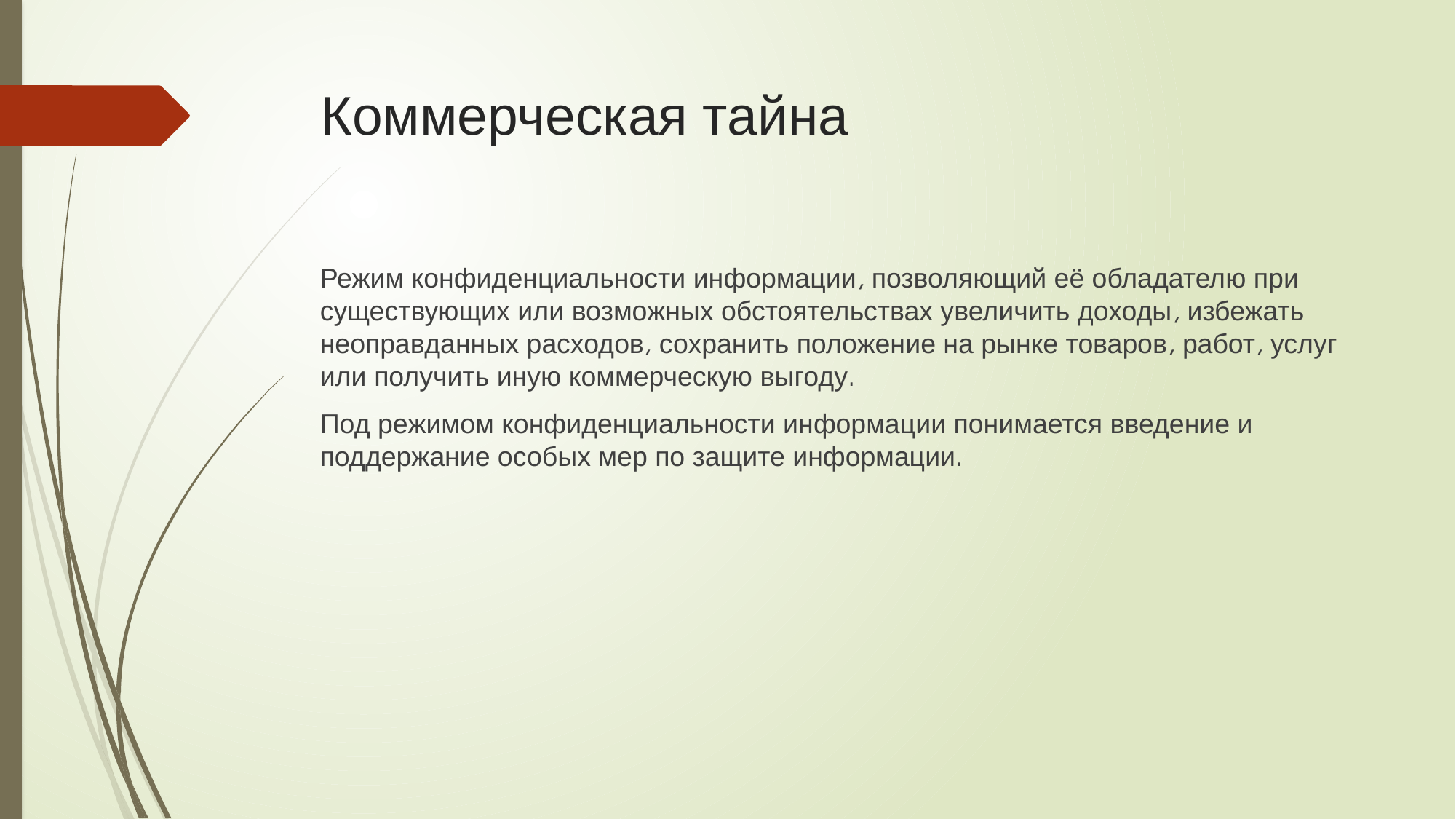

# Коммерческая тайна
Режим конфиденциальности информации, позволяющий её обладателю при существующих или возможных обстоятельствах увеличить доходы, избежать неоправданных расходов, сохранить положение на рынке товаров, работ, услуг или получить иную коммерческую выгоду.
Под режимом конфиденциальности информации понимается введение и поддержание особых мер по защите информации.